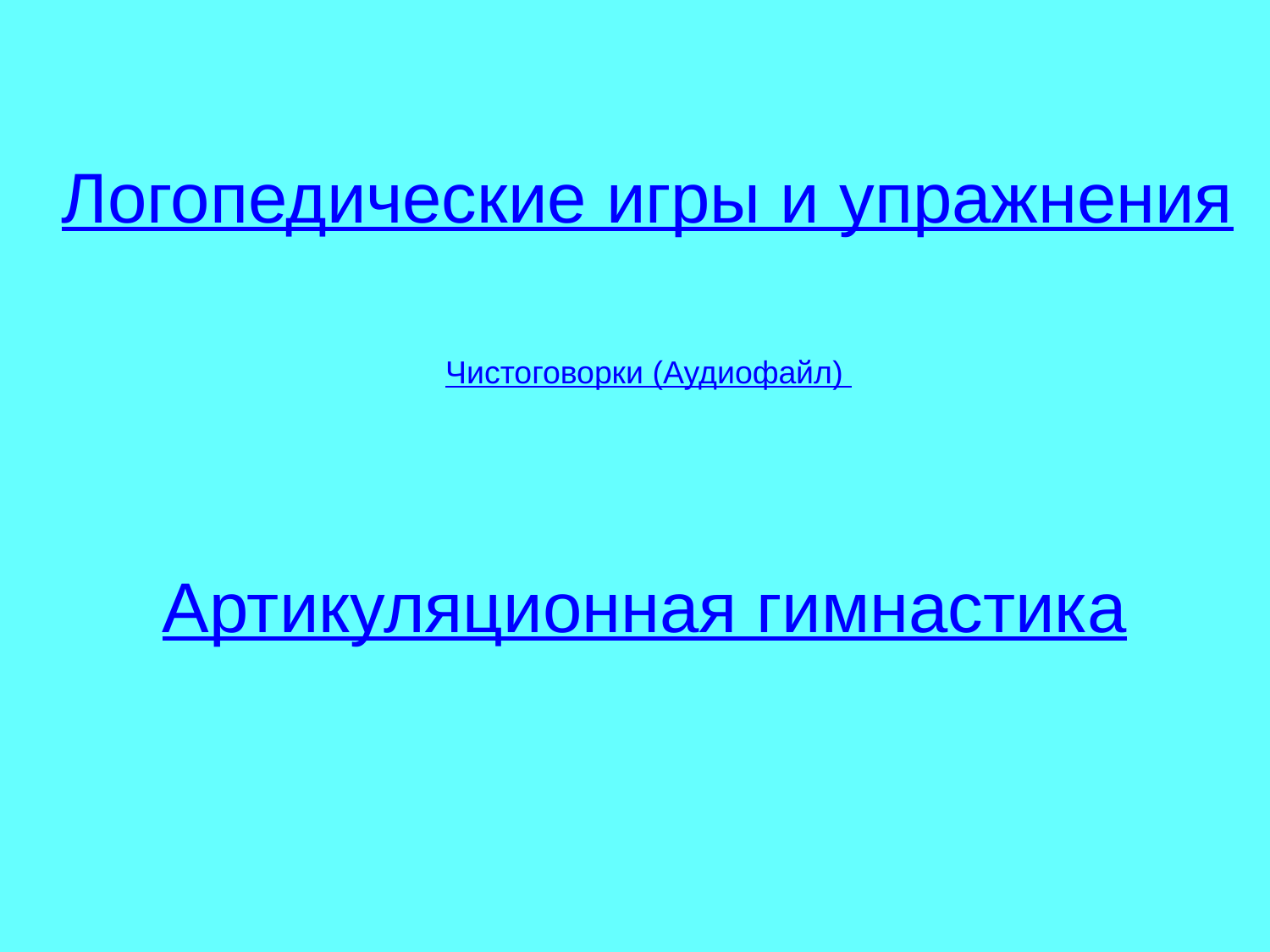

Логопедические игры и упражнения
Чистоговорки (Аудиофайл)
 Артикуляционная гимнастика